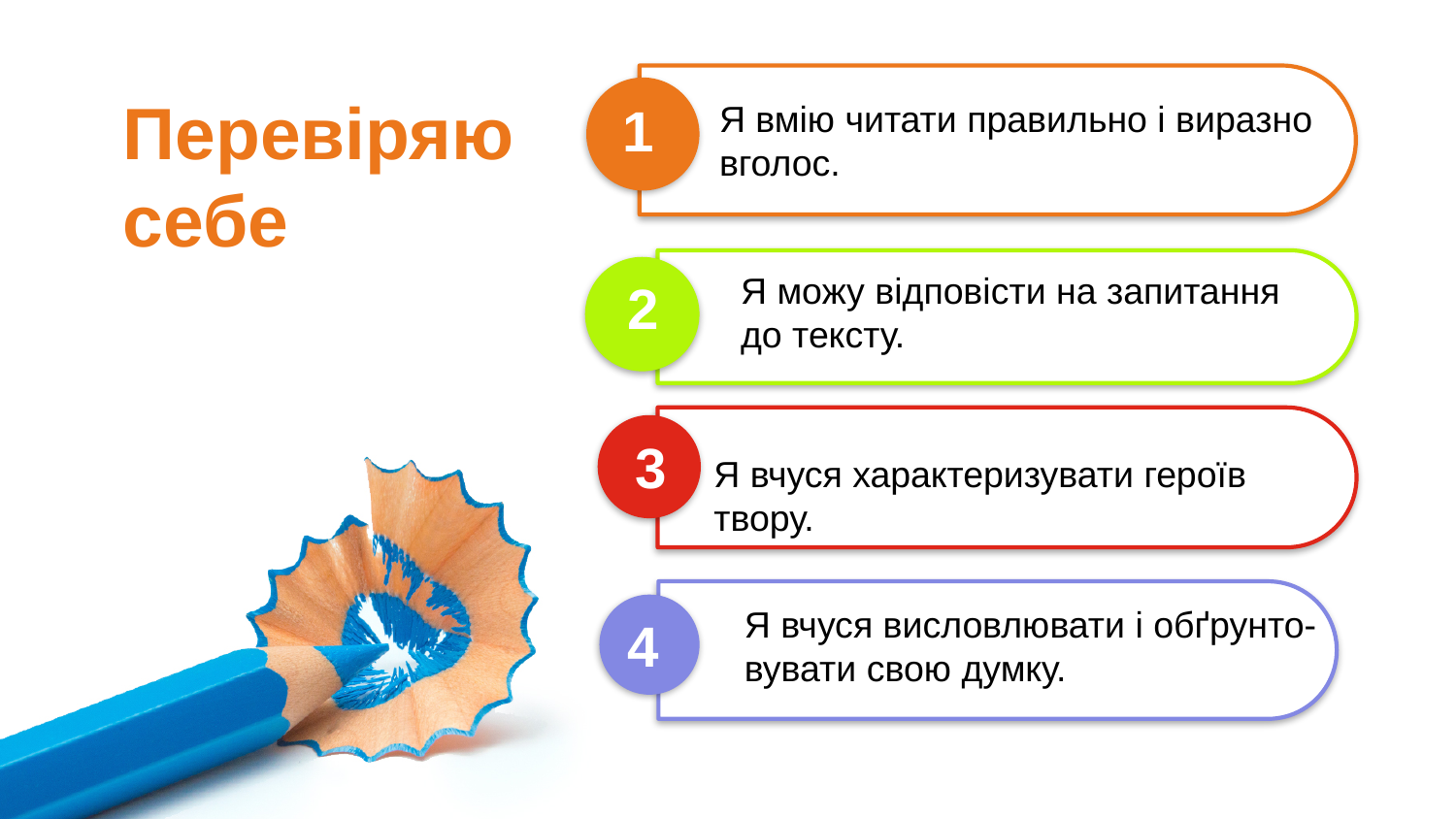

Перевіряю себе

1
Я вмію читати правильно і виразно вголос.

Я можу відповісти на запитання до тексту.
2

3
Я вчуся характеризувати героїв твору.

Я вчуся висловлювати і обґрунто-вувати свою думку.
4